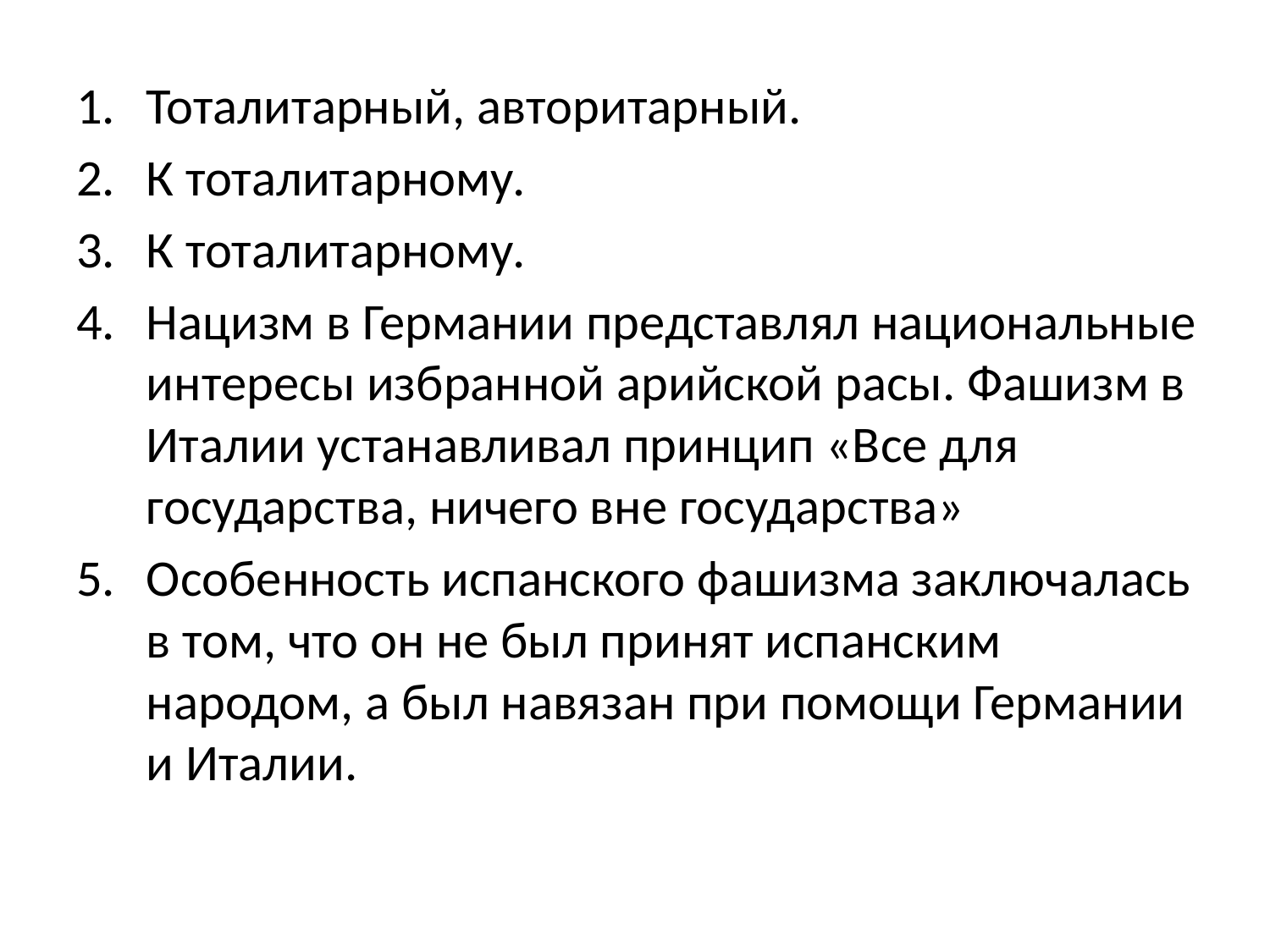

Тоталитарный, авторитарный.
К тоталитарному.
К тоталитарному.
Нацизм в Германии представлял национальные интересы избранной арийской расы. Фашизм в Италии устанавливал принцип «Все для государства, ничего вне государства»
Особенность испанского фашизма заключалась в том, что он не был принят испанским народом, а был навязан при помощи Германии и Италии.